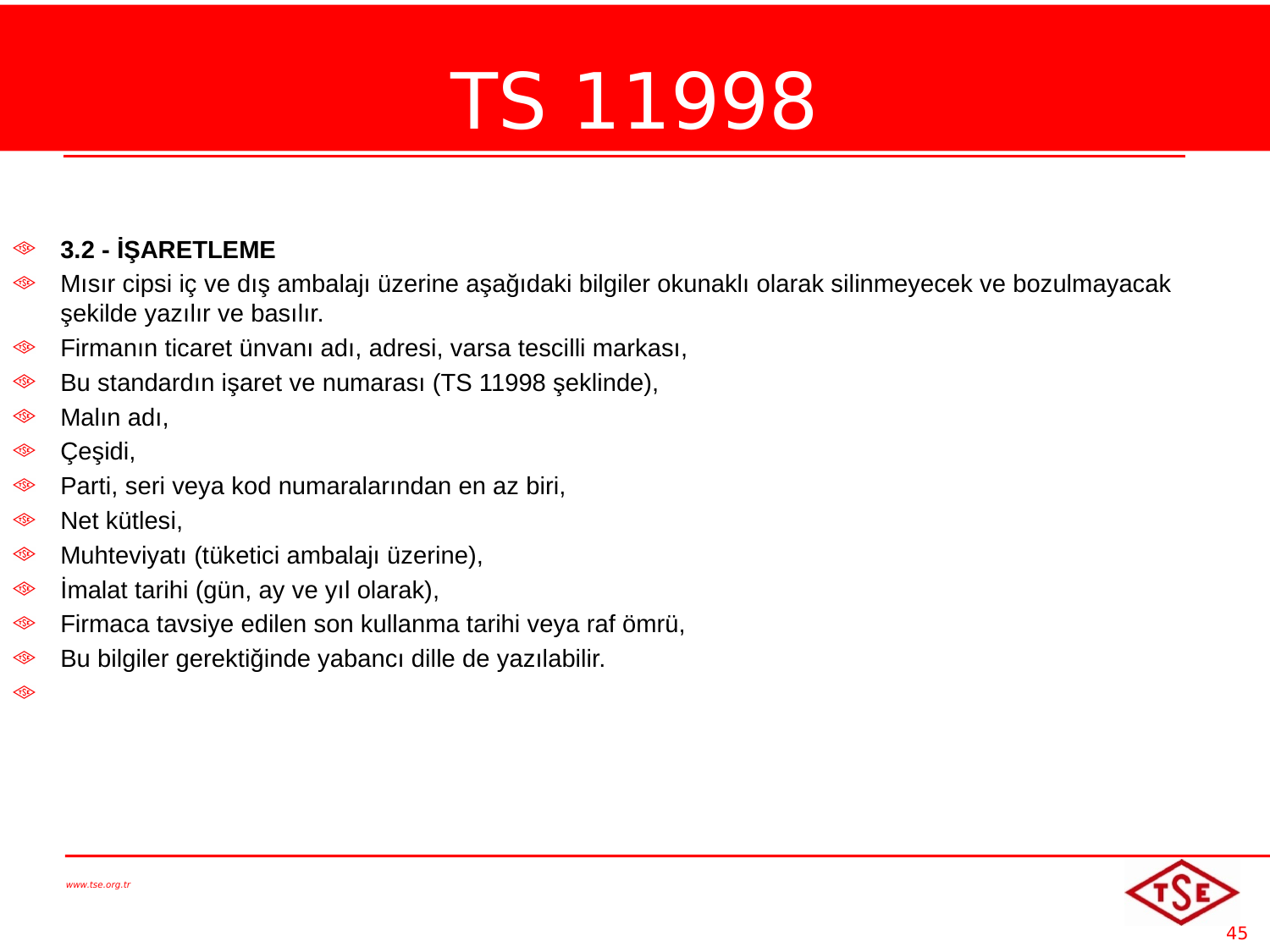

# TS 11998
3.2 - İŞARETLEME
Mısır cipsi iç ve dış ambalajı üzerine aşağıdaki bilgiler okunaklı olarak silinmeyecek ve bozulmayacak şekilde yazılır ve basılır.
Firmanın ticaret ünvanı adı, adresi, varsa tescilli markası,
Bu standardın işaret ve numarası (TS 11998 şeklinde),
Malın adı,
Çeşidi,
Parti, seri veya kod numaralarından en az biri,
Net kütlesi,
Muhteviyatı (tüketici ambalajı üzerine),
İmalat tarihi (gün, ay ve yıl olarak),
Firmaca tavsiye edilen son kullanma tarihi veya raf ömrü,
Bu bilgiler gerektiğinde yabancı dille de yazılabilir.

www.tse.org.tr
45